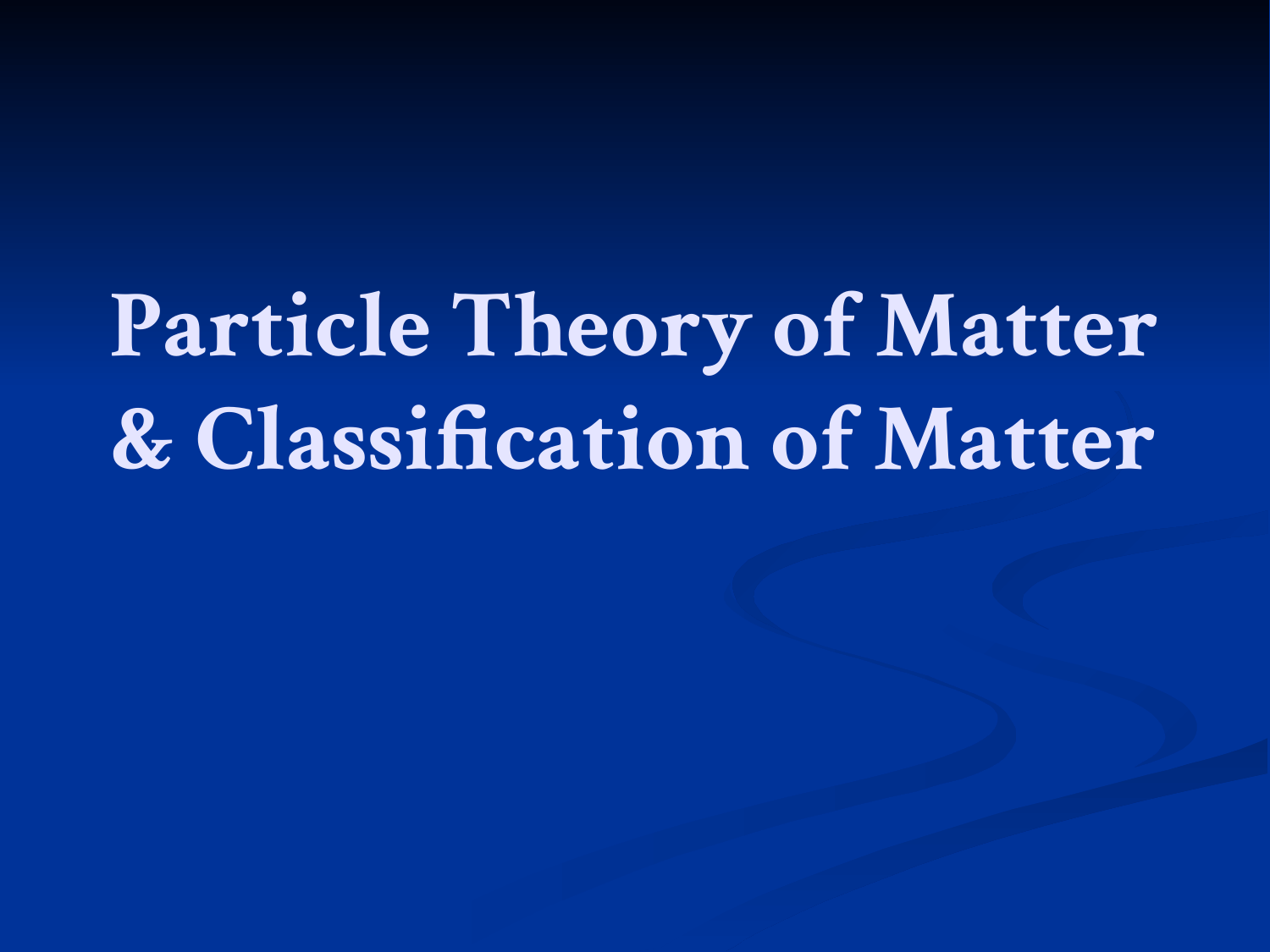

# Particle Theory of Matter & Classification of Matter